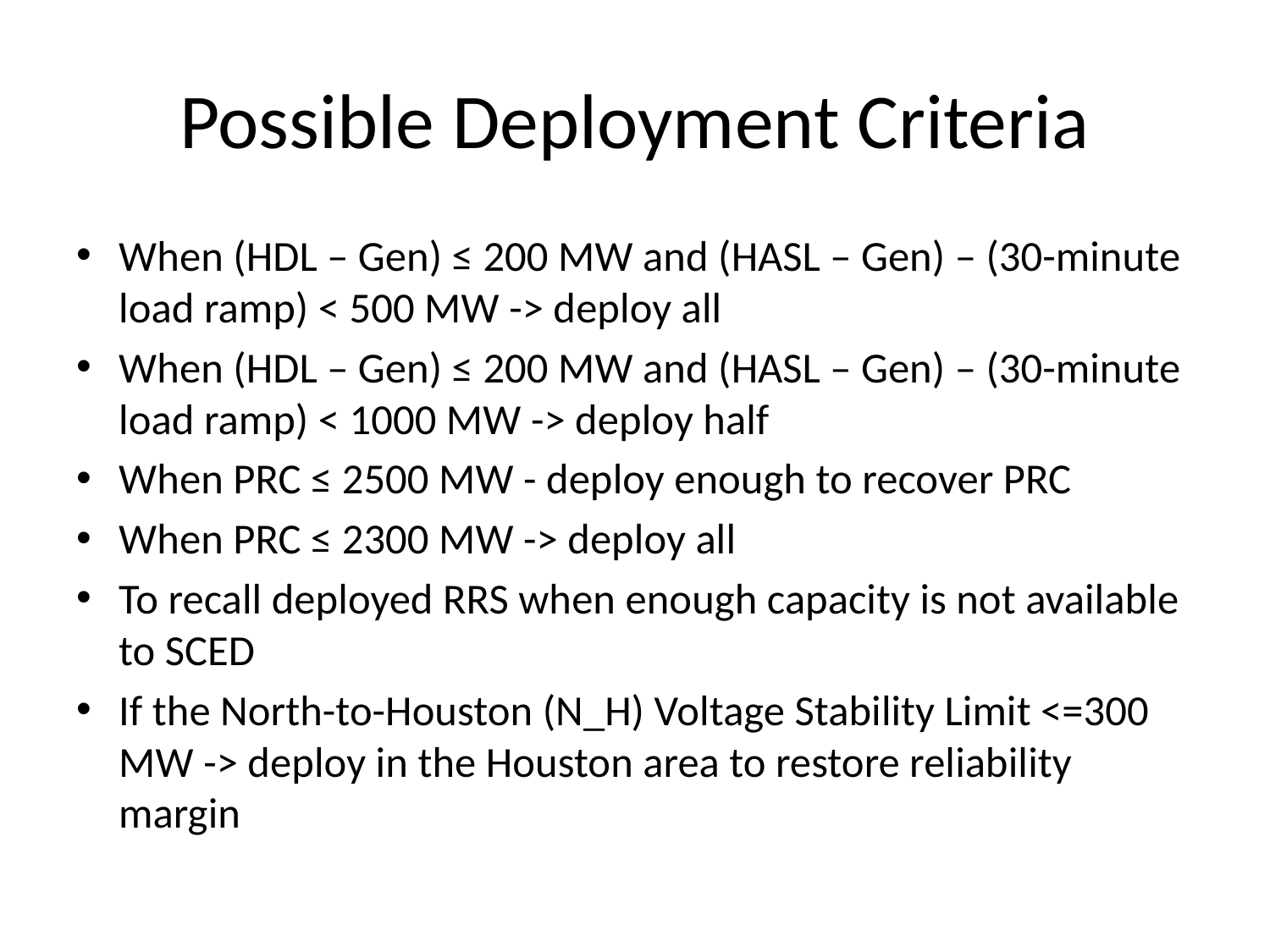

# Possible Deployment Criteria
When (HDL – Gen) ≤ 200 MW and (HASL – Gen) – (30-minute load ramp) < 500 MW -> deploy all
When (HDL – Gen) ≤ 200 MW and (HASL – Gen) – (30-minute load ramp) < 1000 MW -> deploy half
When PRC ≤ 2500 MW - deploy enough to recover PRC
When PRC ≤ 2300 MW -> deploy all
To recall deployed RRS when enough capacity is not available to SCED
If the North-to-Houston (N_H) Voltage Stability Limit <=300 MW -> deploy in the Houston area to restore reliability margin